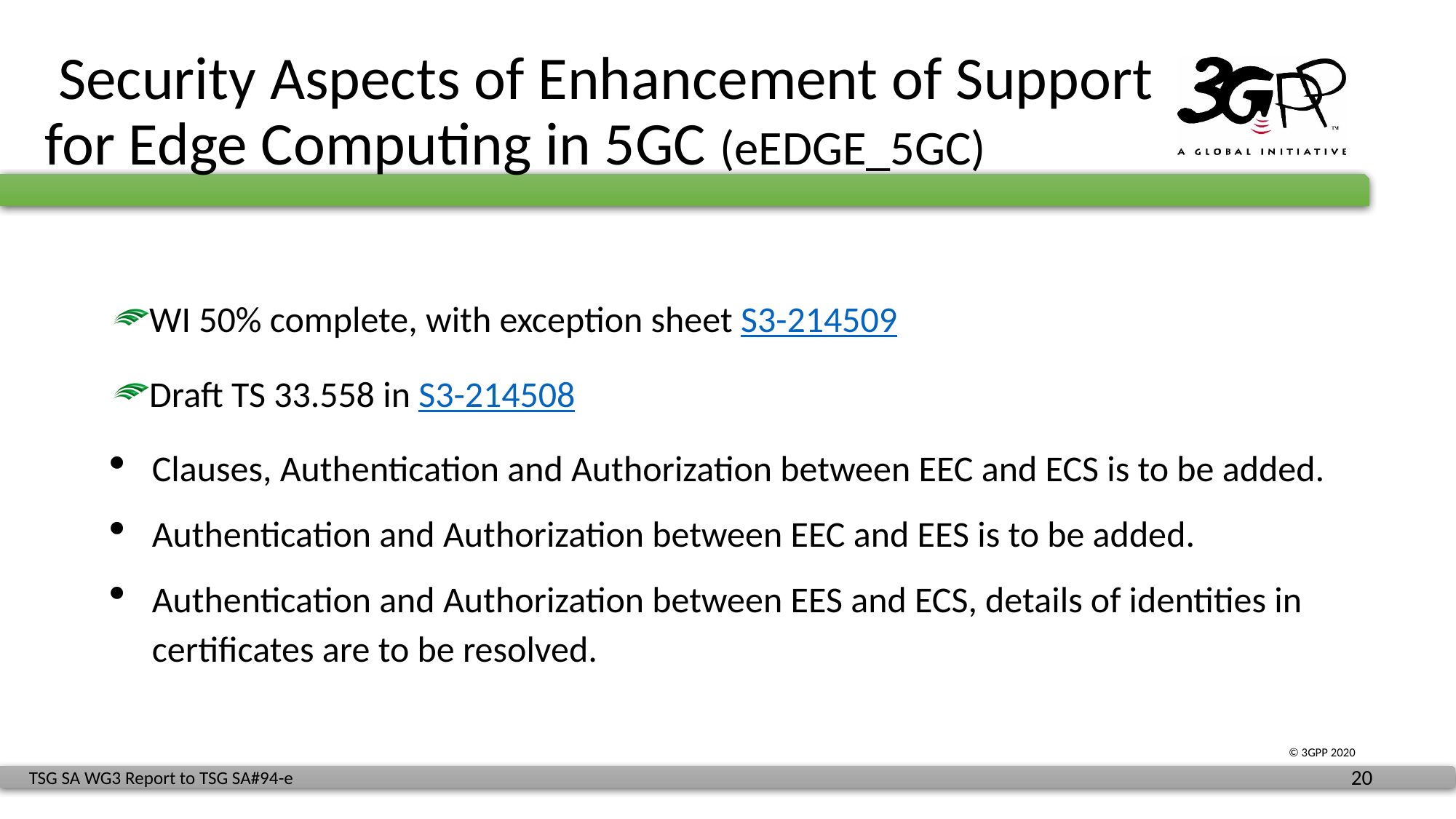

# Security Aspects of Enhancement of Support for Edge Computing in 5GC (eEDGE_5GC)

WI 50% complete, with exception sheet S3-214509
Draft TS 33.558 in S3-214508
Clauses, Authentication and Authorization between EEC and ECS is to be added.
Authentication and Authorization between EEC and EES is to be added.
Authentication and Authorization between EES and ECS, details of identities in certificates are to be resolved.